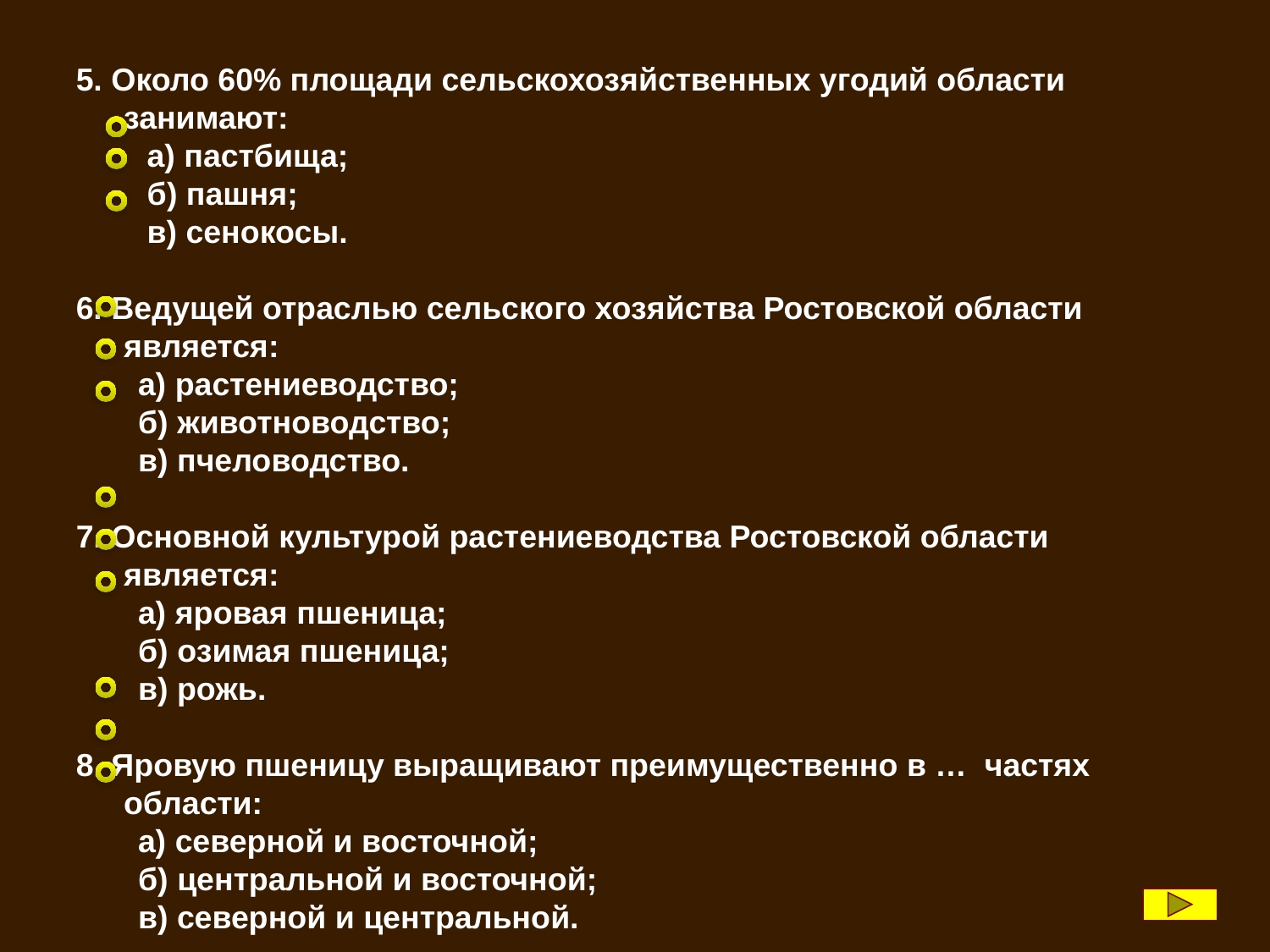

5. Около 60% площади сельскохозяйственных угодий области занимают:
        а) пастбища;
        б) пашня;
        в) сенокосы.

6. Ведущей отраслью сельского хозяйства Ростовской области является:
       а) растениеводство;
       б) животноводство;
       в) пчеловодство.

7. Основной культурой растениеводства Ростовской области является:
       а) яровая пшеница;
       б) озимая пшеница;
       в) рожь.

8. Яровую пшеницу выращивают преимущественно в …  частях области:
       а) северной и восточной;
       б) центральной и восточной;
       в) северной и центральной.